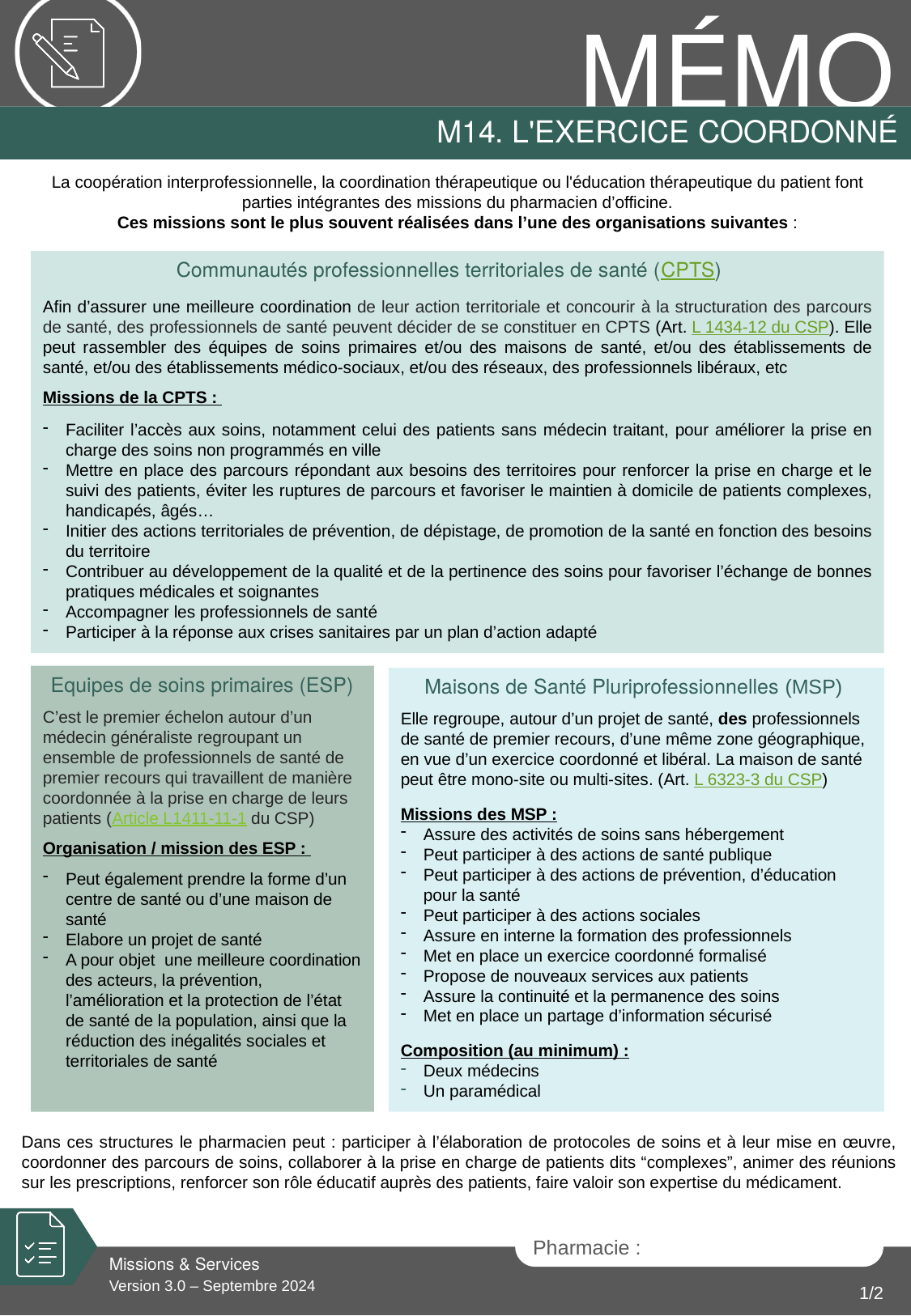

# M14. L'exercice Coordonné
La coopération interprofessionnelle, la coordination thérapeutique ou l'éducation thérapeutique du patient font parties intégrantes des missions du pharmacien d’officine.
Ces missions sont le plus souvent réalisées dans l’une des organisations suivantes :
Communautés professionnelles territoriales de santé (CPTS)
Afin d’assurer une meilleure coordination de leur action territoriale et concourir à la structuration des parcours de santé, des professionnels de santé peuvent décider de se constituer en CPTS (Art. L 1434-12 du CSP). Elle peut rassembler des équipes de soins primaires et/ou des maisons de santé, et/ou des établissements de santé, et/ou des établissements médico-sociaux, et/ou des réseaux, des professionnels libéraux, etc
Missions de la CPTS :

Faciliter l’accès aux soins, notamment celui des patients sans médecin traitant, pour améliorer la prise en charge des soins non programmés en ville
Mettre en place des parcours répondant aux besoins des territoires pour renforcer la prise en charge et le suivi des patients, éviter les ruptures de parcours et favoriser le maintien à domicile de patients complexes, handicapés, âgés…
Initier des actions territoriales de prévention, de dépistage, de promotion de la santé en fonction des besoins du territoire
Contribuer au développement de la qualité et de la pertinence des soins pour favoriser l’échange de bonnes pratiques médicales et soignantes
Accompagner les professionnels de santé
Participer à la réponse aux crises sanitaires par un plan d’action adapté
Equipes de soins primaires (ESP)
C’est le premier échelon autour d’un médecin généraliste regroupant un ensemble de professionnels de santé de premier recours qui travaillent de manière coordonnée à la prise en charge de leurs patients (Article L1411-11-1 du CSP)
Organisation / mission des ESP :
Peut également prendre la forme d’un centre de santé ou d’une maison de santé
Elabore un projet de santé
A pour objet  une meilleure coordination des acteurs, la prévention, l’amélioration et la protection de l’état de santé de la population, ainsi que la réduction des inégalités sociales et territoriales de santé
Maisons de Santé Pluriprofessionnelles (MSP)

Elle regroupe, autour d’un projet de santé, des professionnels de santé de premier recours, d’une même zone géographique, en vue d’un exercice coordonné et libéral. La maison de santé peut être mono-site ou multi-sites. (Art. L 6323-3 du CSP)

Missions des MSP :
Assure des activités de soins sans hébergement
Peut participer à des actions de santé publique
Peut participer à des actions de prévention, d’éducation pour la santé
Peut participer à des actions sociales
Assure en interne la formation des professionnels
Met en place un exercice coordonné formalisé
Propose de nouveaux services aux patients
Assure la continuité et la permanence des soins
Met en place un partage d’information sécurisé

Composition (au minimum) :
Deux médecins
Un paramédical
Dans ces structures le pharmacien peut : participer à l’élaboration de protocoles de soins et à leur mise en œuvre, coordonner des parcours de soins, collaborer à la prise en charge de patients dits “complexes”, animer des réunions sur les prescriptions, renforcer son rôle éducatif auprès des patients, faire valoir son expertise du médicament.
1/2